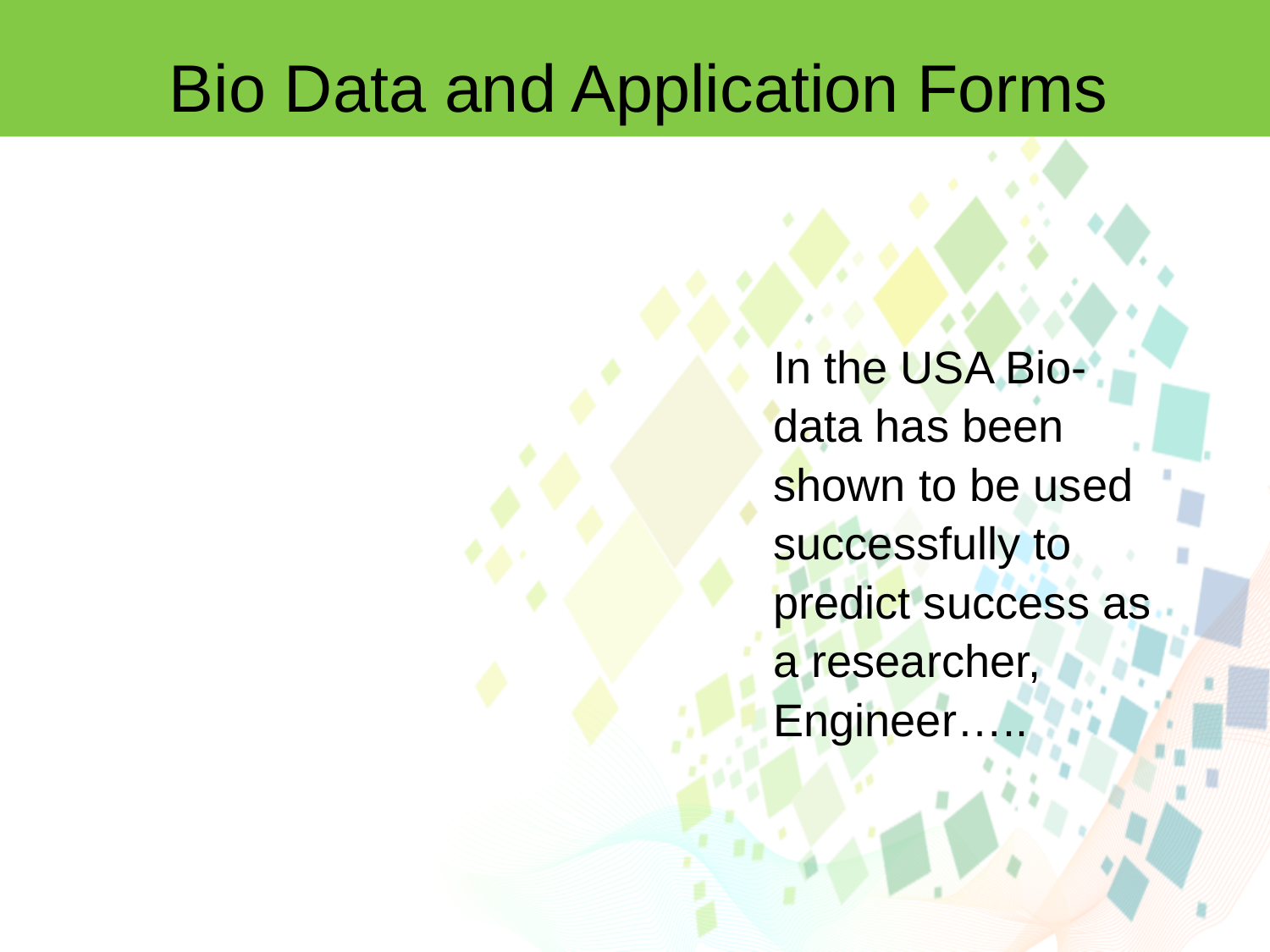

Bio Data and Application Forms
In the USA Bio-data has been shown to be used successfully to predict success as a researcher, Engineer…..